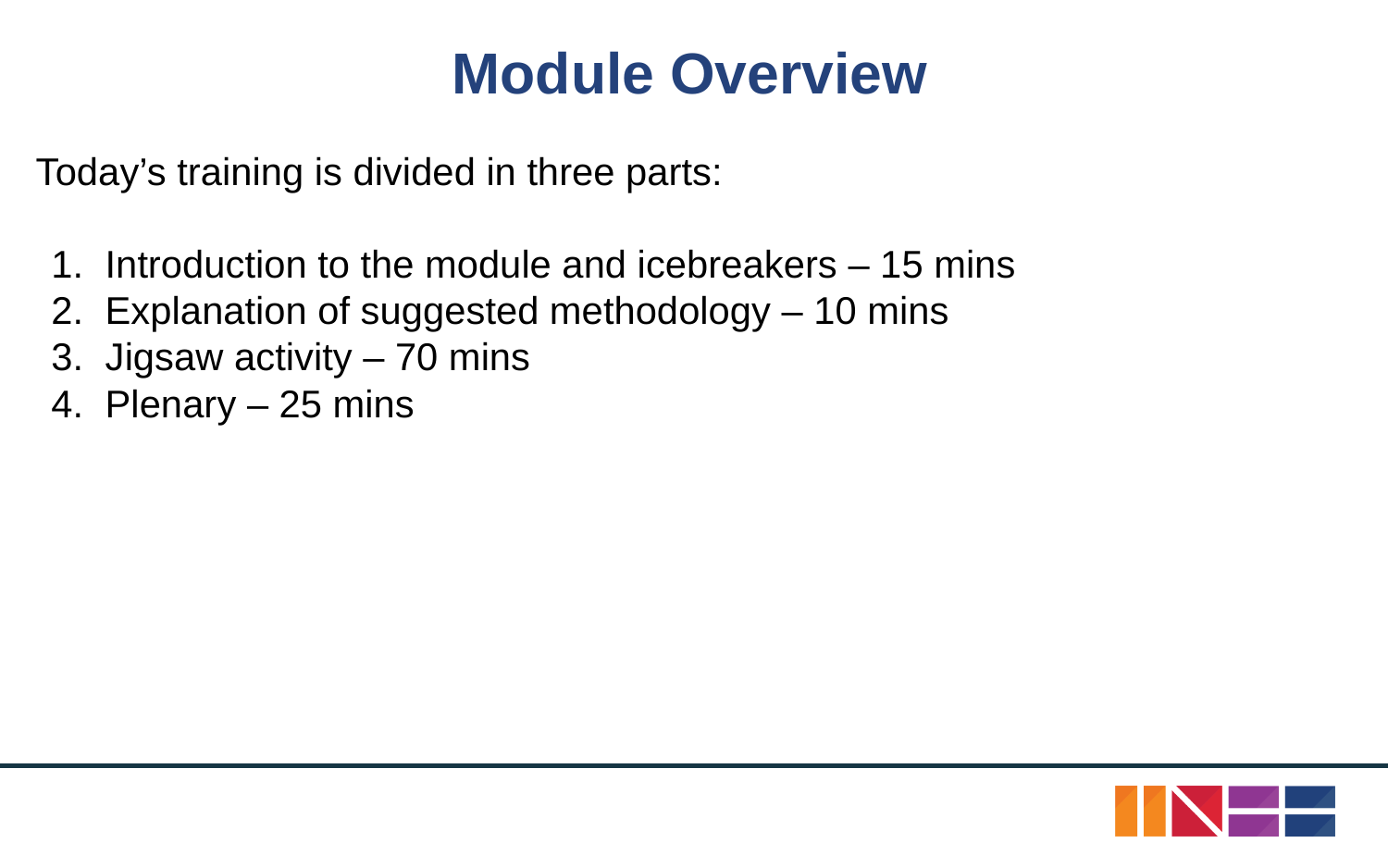

# Module Overview

Today’s training is divided in three parts:

Introduction to the module and icebreakers – 15 mins
Explanation of suggested methodology – 10 mins
Jigsaw activity – 70 mins
Plenary – 25 mins